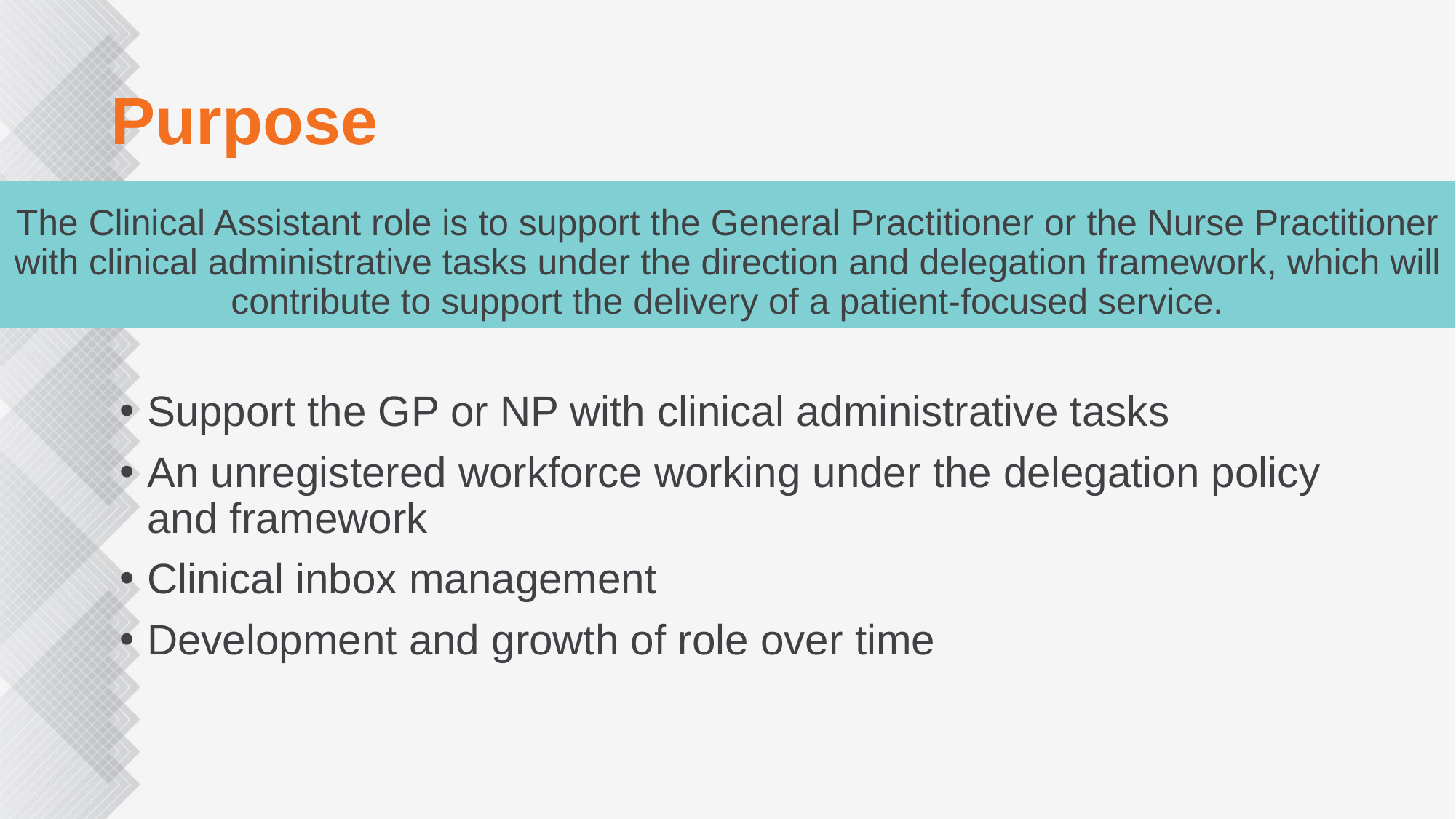

# Purpose
The Clinical Assistant role is to support the General Practitioner or the Nurse Practitioner with clinical administrative tasks under the direction and delegation framework, which will contribute to support the delivery of a patient-focused service.
Support the GP or NP with clinical administrative tasks
An unregistered workforce working under the delegation policy and framework
Clinical inbox management
Development and growth of role over time